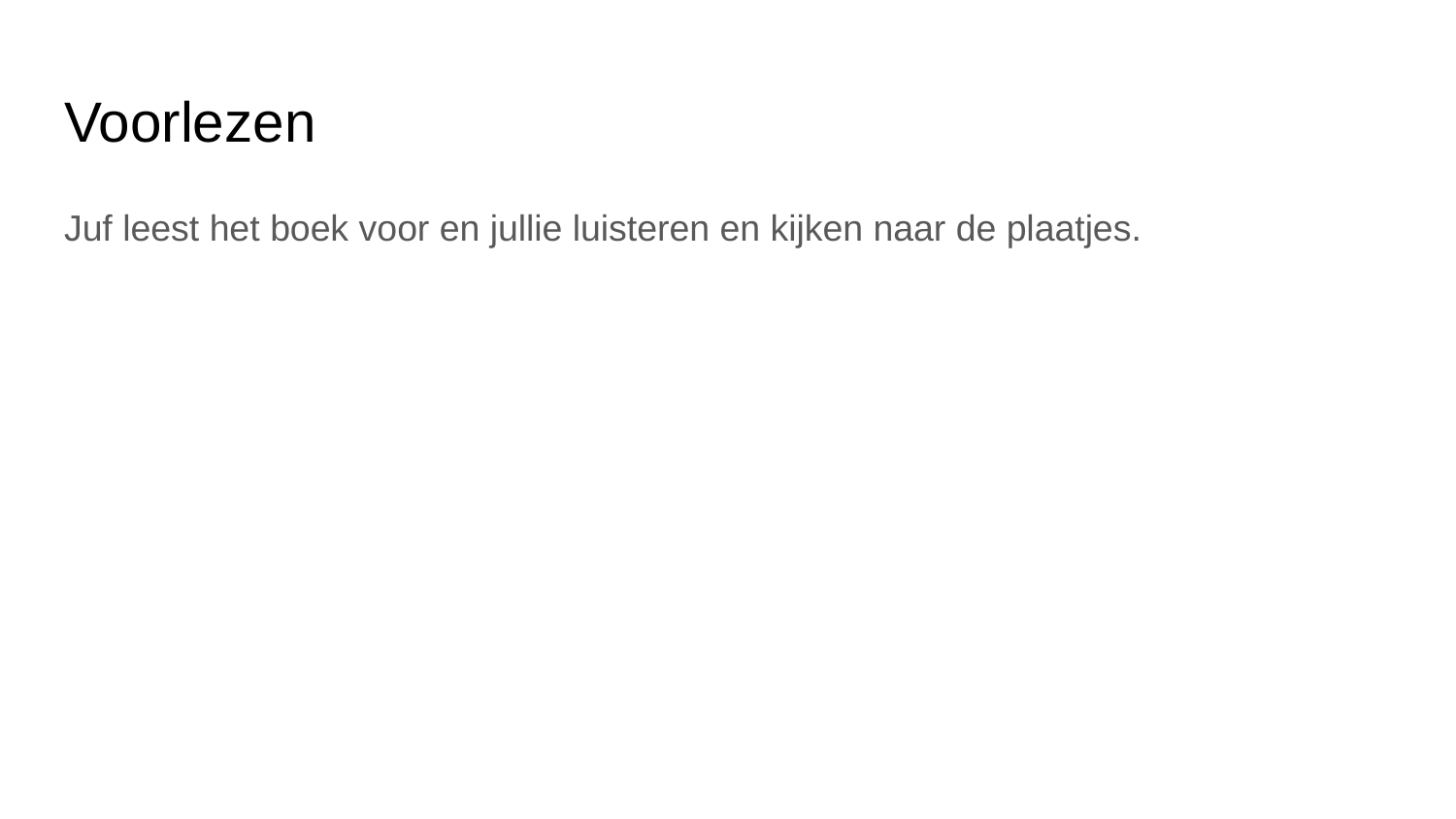

# Voorlezen
Juf leest het boek voor en jullie luisteren en kijken naar de plaatjes.